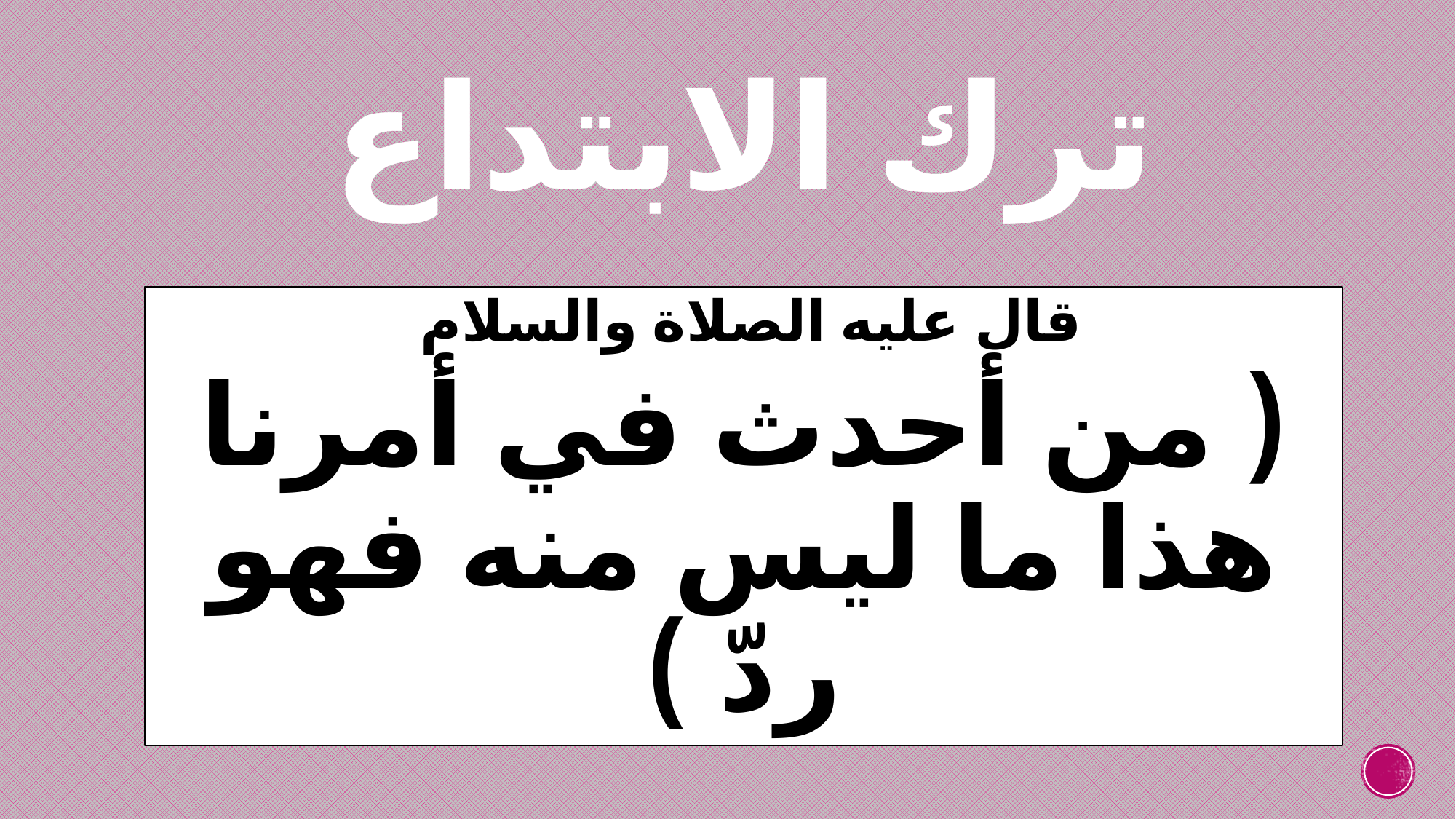

# ترك الابتداع
قال عليه الصلاة والسلام
( من أحدث في أمرنا هذا ما ليس منه فهو ردّ )